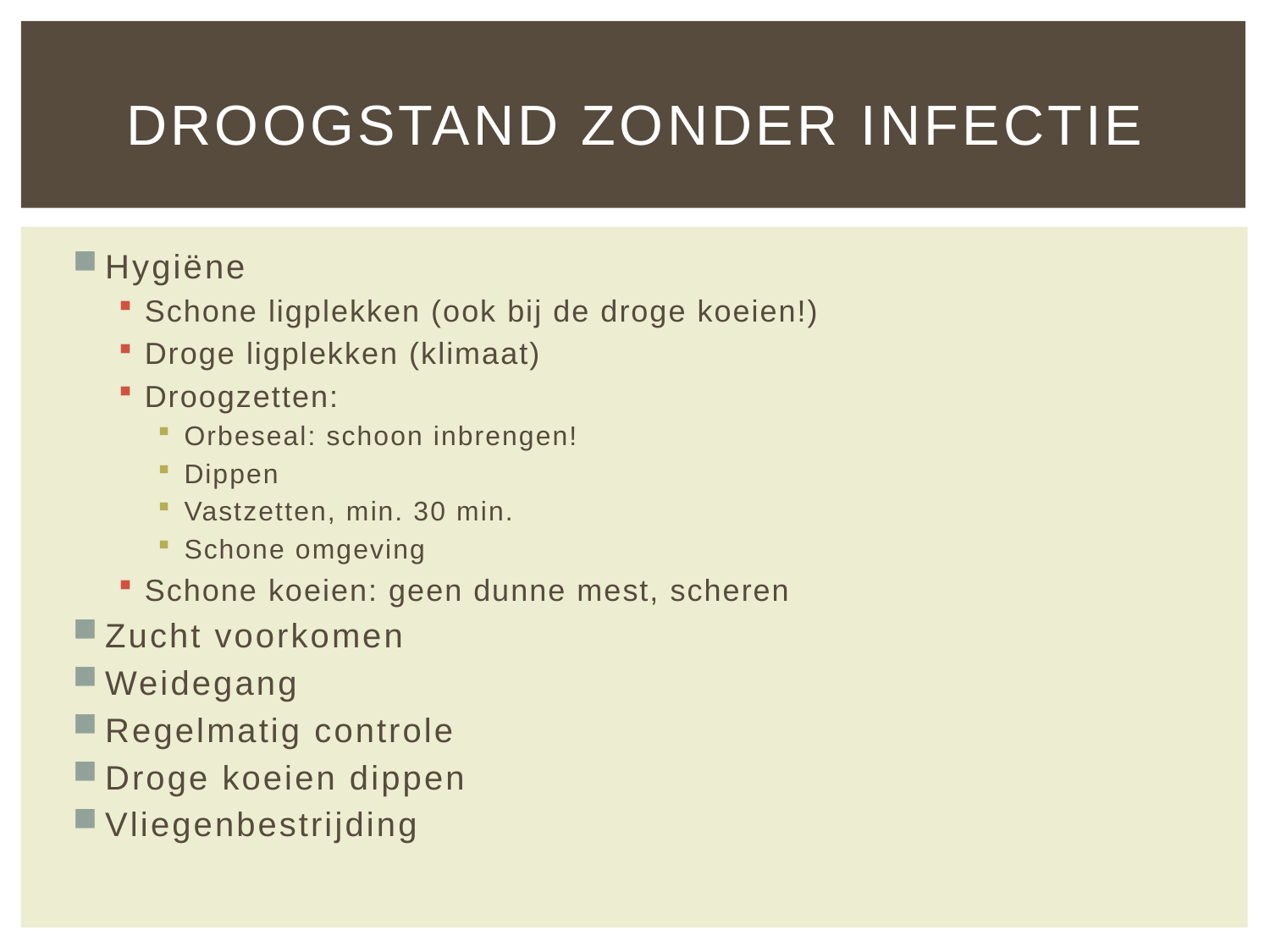

# Droogstand zonder infectie
Hygiëne
Schone ligplekken (ook bij de droge koeien!)
Droge ligplekken (klimaat)
Droogzetten:
Orbeseal: schoon inbrengen!
Dippen
Vastzetten, min. 30 min.
Schone omgeving
Schone koeien: geen dunne mest, scheren
Zucht voorkomen
Weidegang
Regelmatig controle
Droge koeien dippen
Vliegenbestrijding